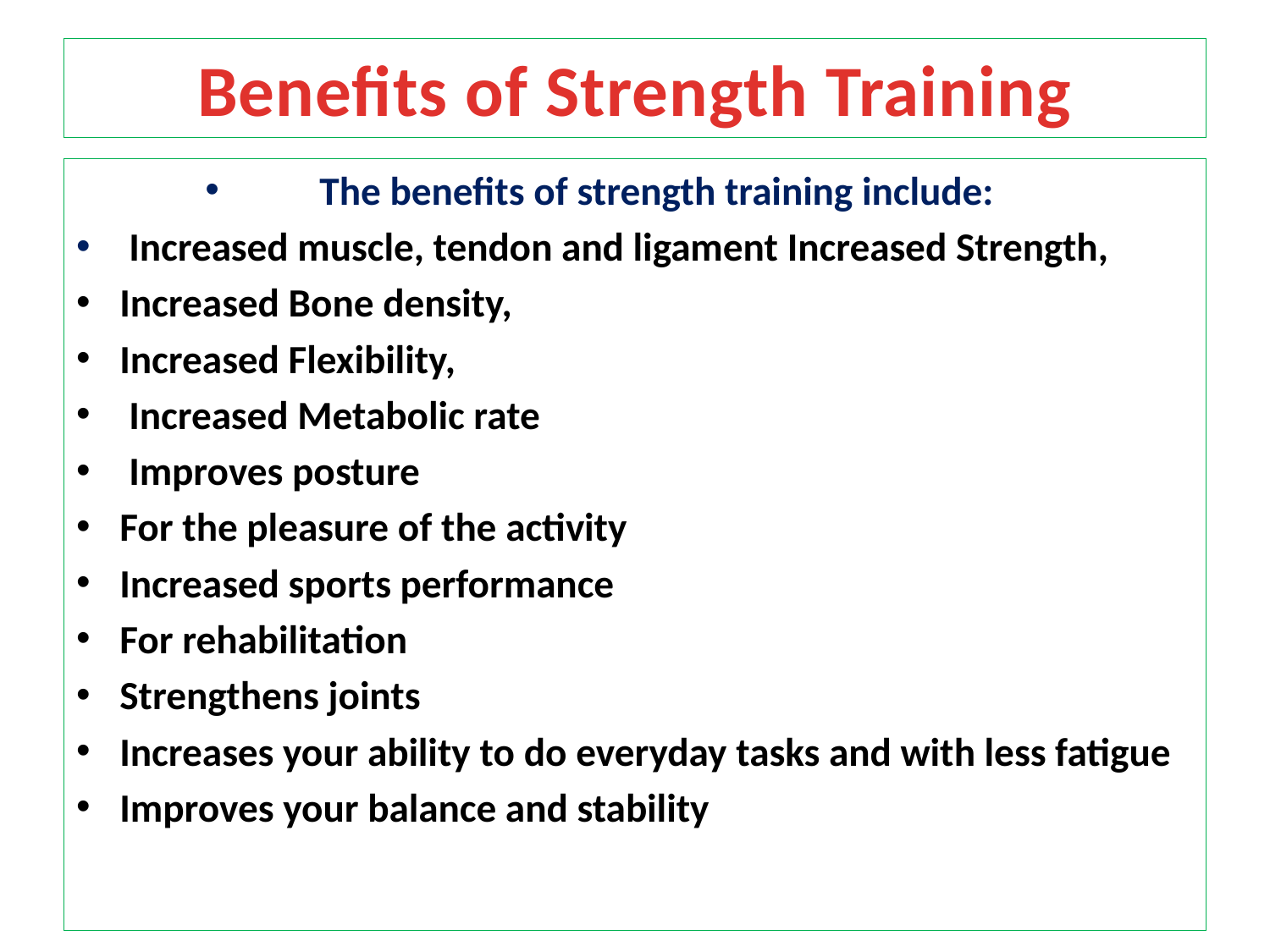

# Benefits of Strength Training
The benefits of strength training include:
 Increased muscle, tendon and ligament Increased Strength,
Increased Bone density,
Increased Flexibility,
 Increased Metabolic rate
 Improves posture
For the pleasure of the activity
Increased sports performance
For rehabilitation
Strengthens joints
Increases your ability to do everyday tasks and with less fatigue
Improves your balance and stability